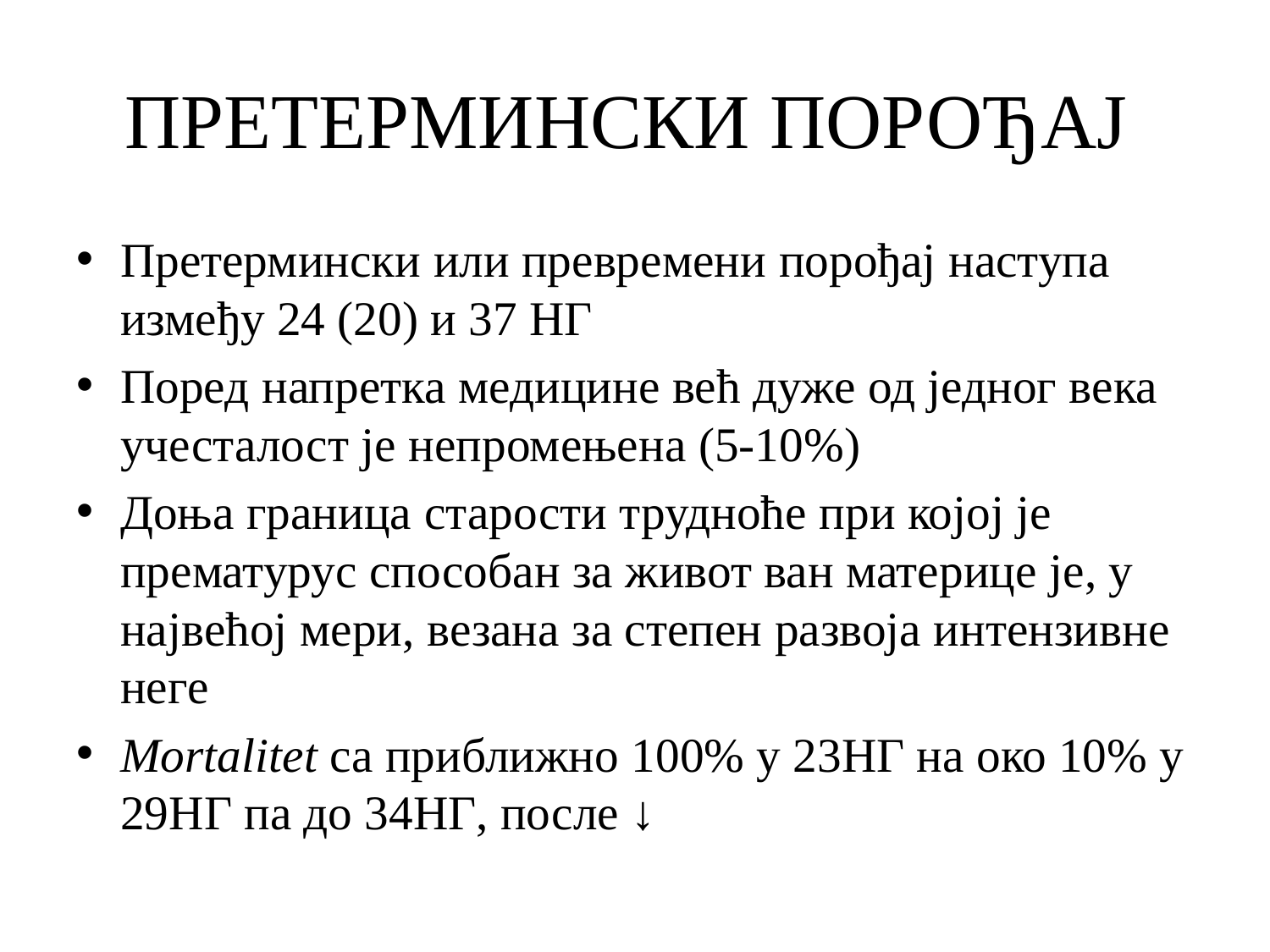

# ПРЕТЕРМИНСКИ ПОРОЂАЈ
Претермински или превремени порођај наступа између 24 (20) и 37 НГ
Поред напретка медицине већ дуже од једног века учесталост је непромењена (5-10%)
Доња граница старости трудноће при којој је прематурус способан за живот ван материце је, у највећој мери, везана за степен развоја интензивне неге
Mortalitet са приближно 100% у 23НГ на око 10% у 29НГ па до 34НГ, после ↓